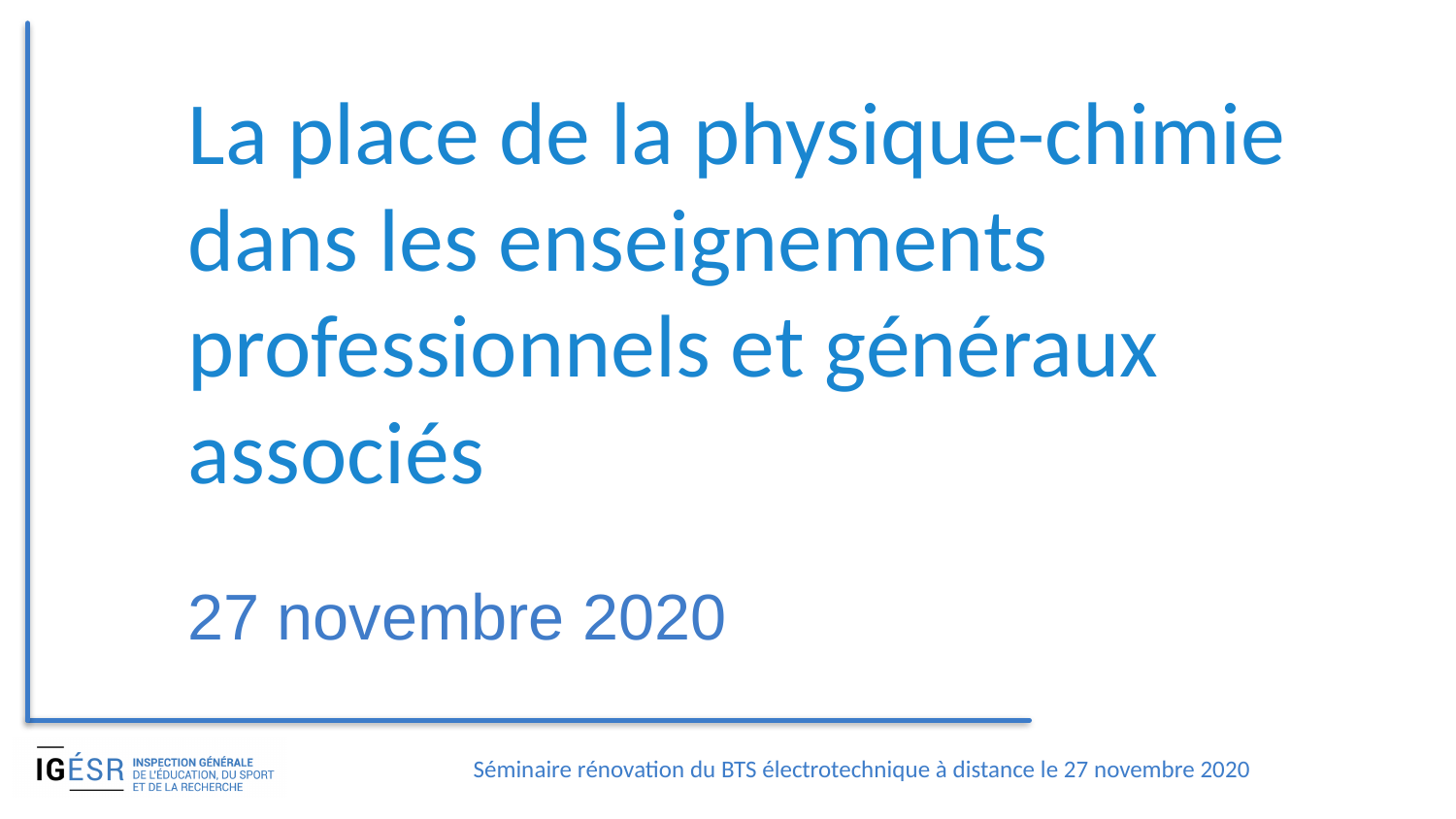

# La place de la physique-chimie dans les enseignements professionnels et généraux associés
27 novembre 2020